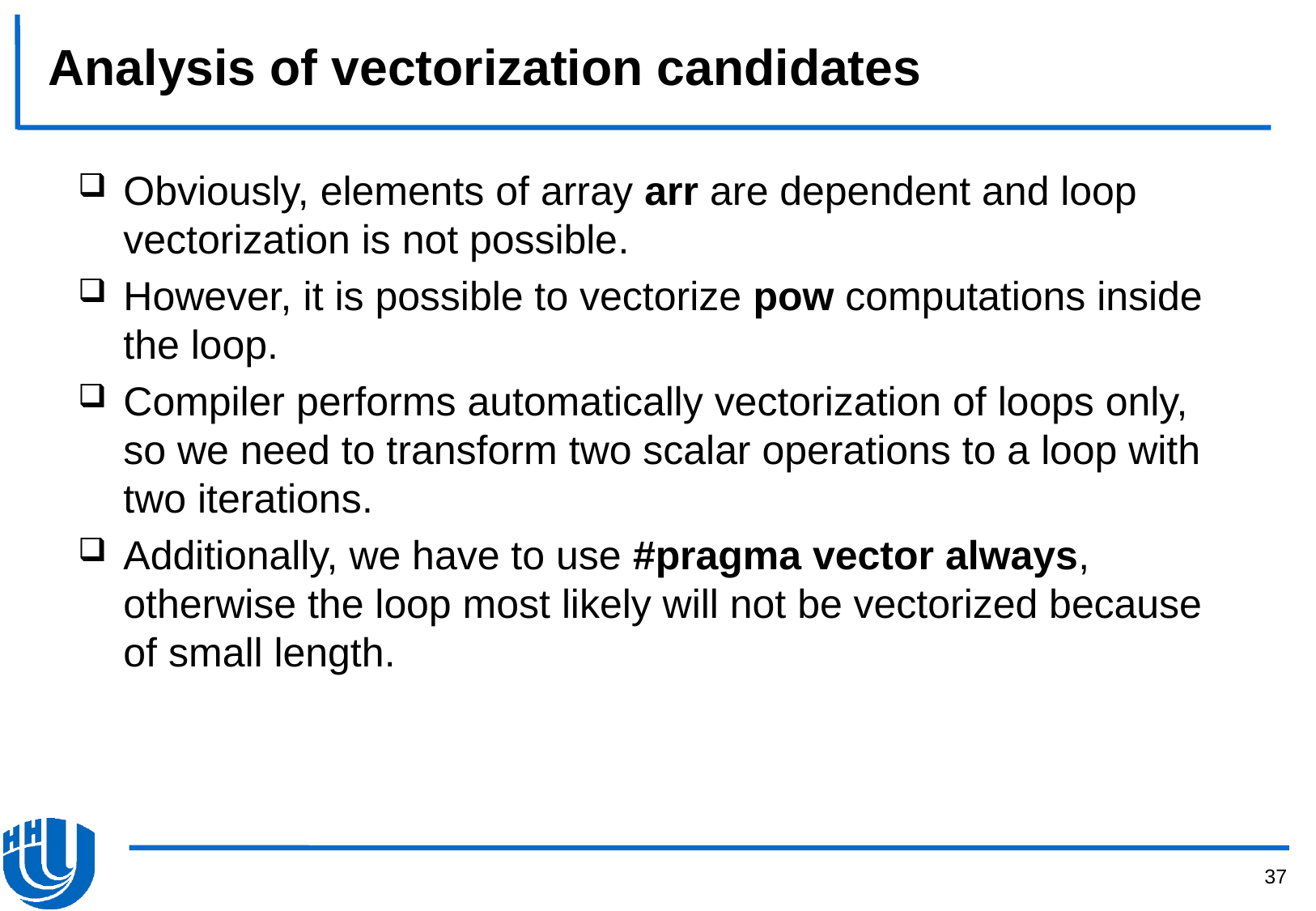

# Analysis of vectorization candidates
Obviously, elements of array arr are dependent and loop vectorization is not possible.
However, it is possible to vectorize pow computations inside the loop.
Compiler performs automatically vectorization of loops only, so we need to transform two scalar operations to a loop with two iterations.
Additionally, we have to use #pragma vector always, otherwise the loop most likely will not be vectorized because of small length.